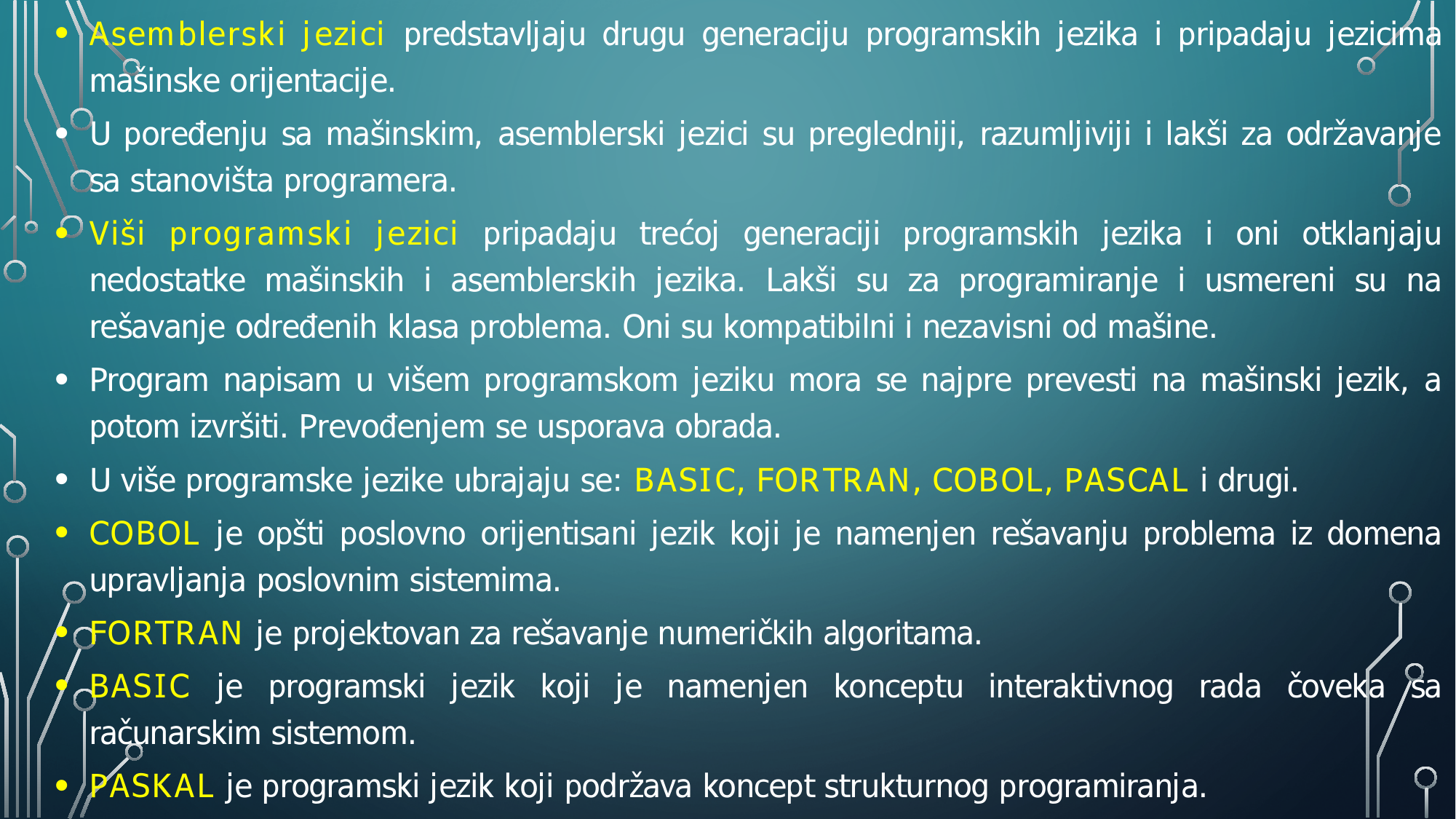

Asemblerski jezici predstavljaju drugu generaciju programskih jezika i pripadaju jezicima mašinske orijentacije.
U poređenju sa mašinskim, asemblerski jezici su pregledniji, razumljiviji i lakši za održavanje sa stanovišta programera.
Viši programski jezici pripadaju trećoj generaciji programskih jezika i oni otklanjaju nedostatke mašinskih i asemblerskih jezika. Lakši su za programiranje i usmereni su na rešavanje određenih klasa problema. Oni su kompatibilni i nezavisni od mašine.
Program napisam u višem programskom jeziku mora se najpre prevesti na mašinski jezik, a potom izvršiti. Prevođenjem se usporava obrada.
U više programske jezike ubrajaju se: BASIC, FORTRAN, COBOL, PASCAL i drugi.
COBOL je opšti poslovno orijentisani jezik koji je namenjen rešavanju problema iz domena upravljanja poslovnim sistemima.
FORTRAN je projektovan za rešavanje numeričkih algoritama.
BASIC je programski jezik koji je namenjen konceptu interaktivnog rada čoveka sa računarskim sistemom.
PASKAL je programski jezik koji podržava koncept strukturnog programiranja.